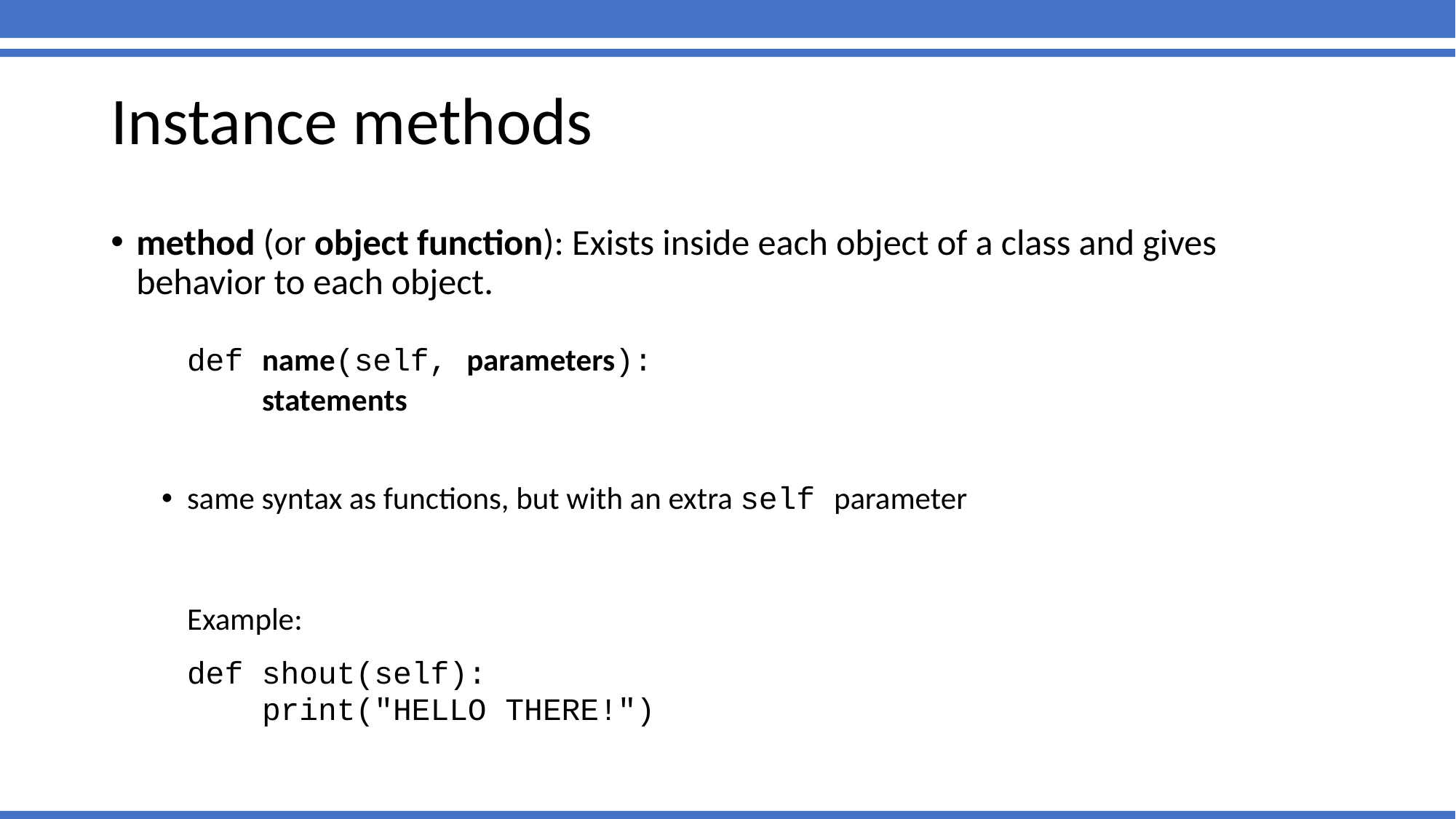

# Instance methods
method (or object function): Exists inside each object of a class and gives behavior to each object.

	def name(self, parameters):
	    statements

same syntax as functions, but with an extra self parameter

	Example:

	def shout(self):
	    print("HELLO THERE!")